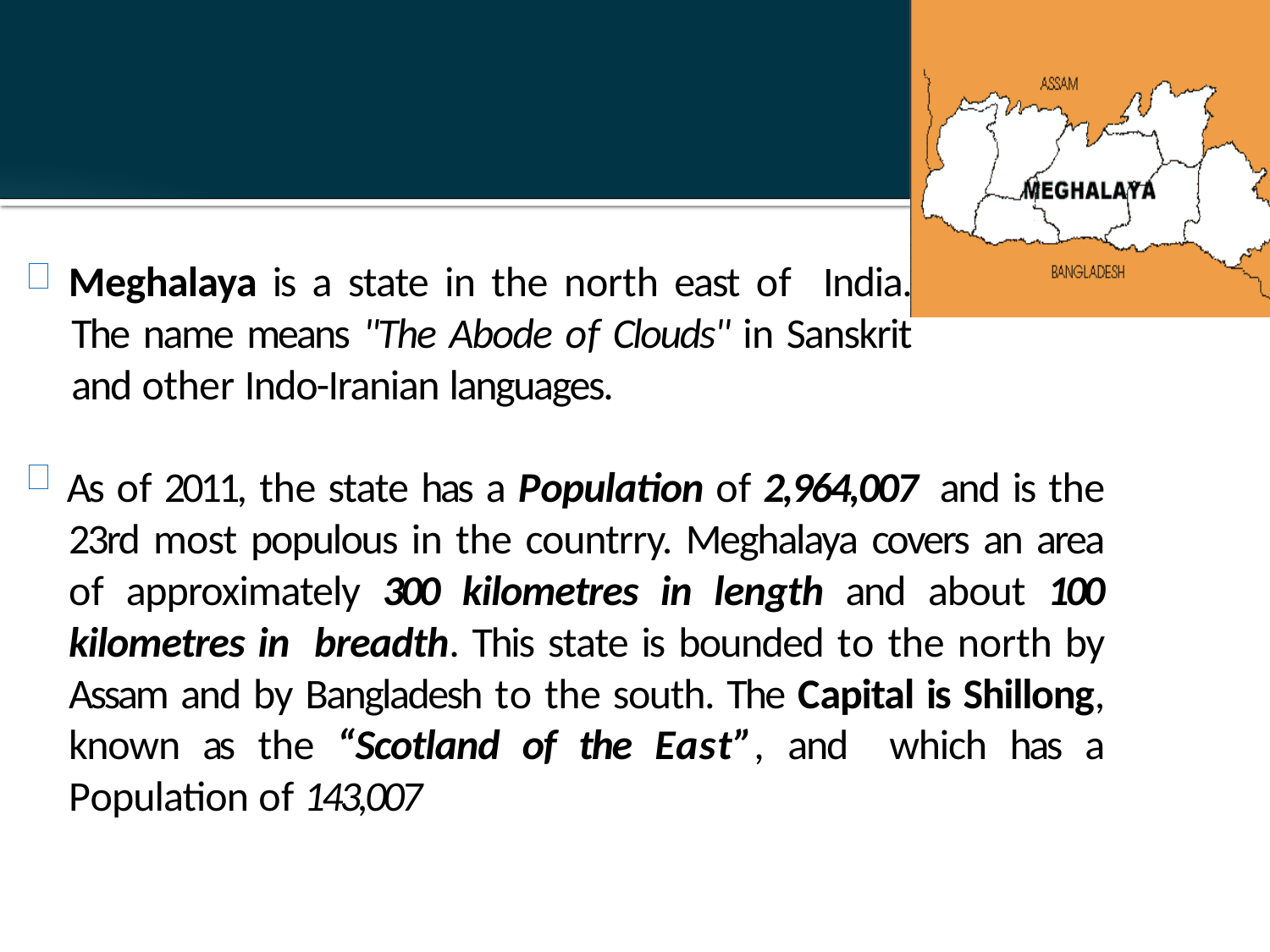

Meghalaya is a state in the north east of  India. The name means "The Abode of Clouds" in Sanskrit and other Indo-Iranian languages.

As of 2011, the state has a Population of 2,964,007  and is the 23rd most populous in the countrry. Meghalaya covers an area of approximately 300 kilometres in length and about 100 kilometres in  breadth. This state is bounded to the north by Assam and by Bangladesh to the south. The Capital is Shillong, known as the “Scotland of the East”, and  which has a Population of 143,007